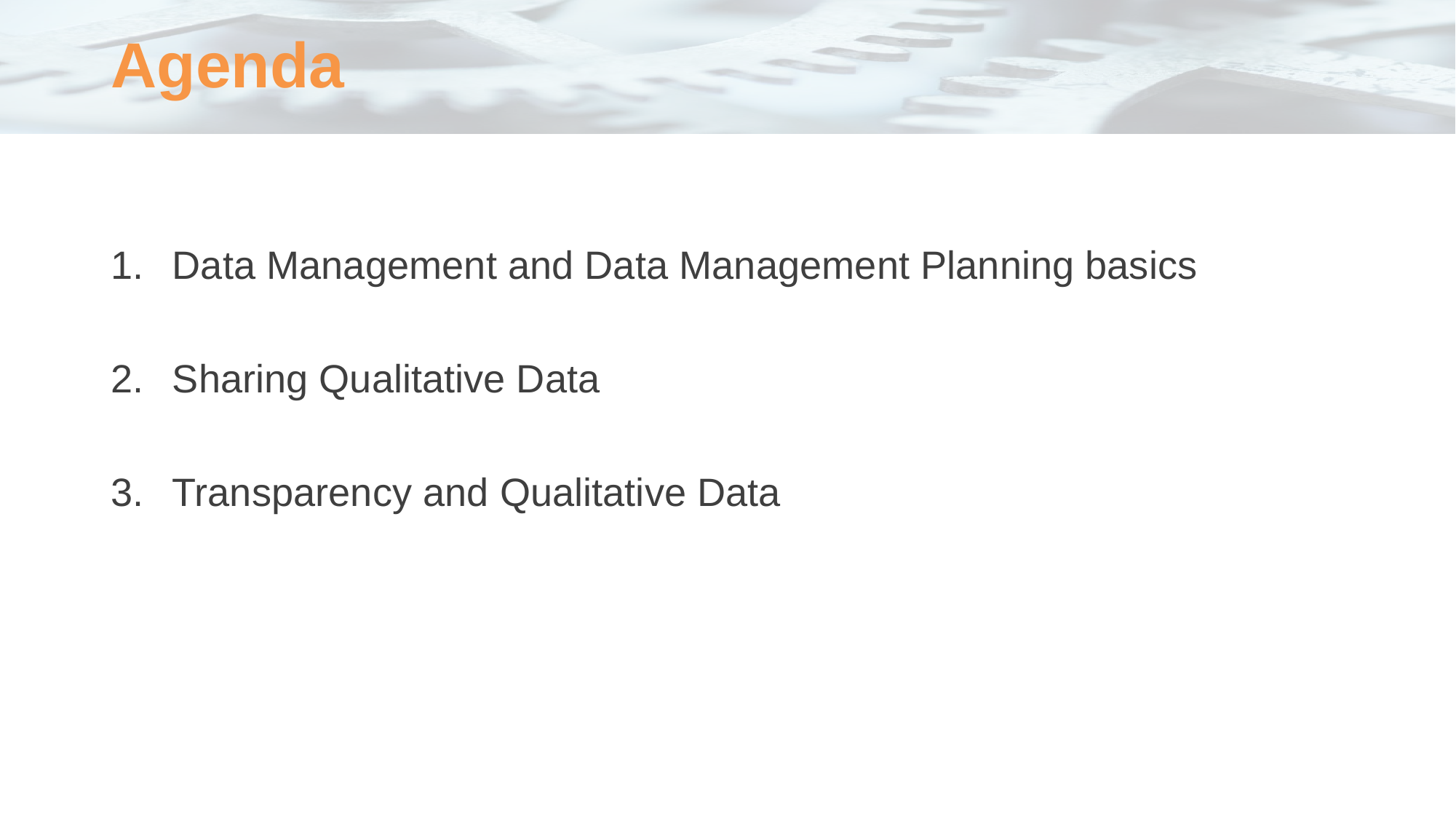

# Agenda
Data Management and Data Management Planning basics

Sharing Qualitative Data

Transparency and Qualitative Data